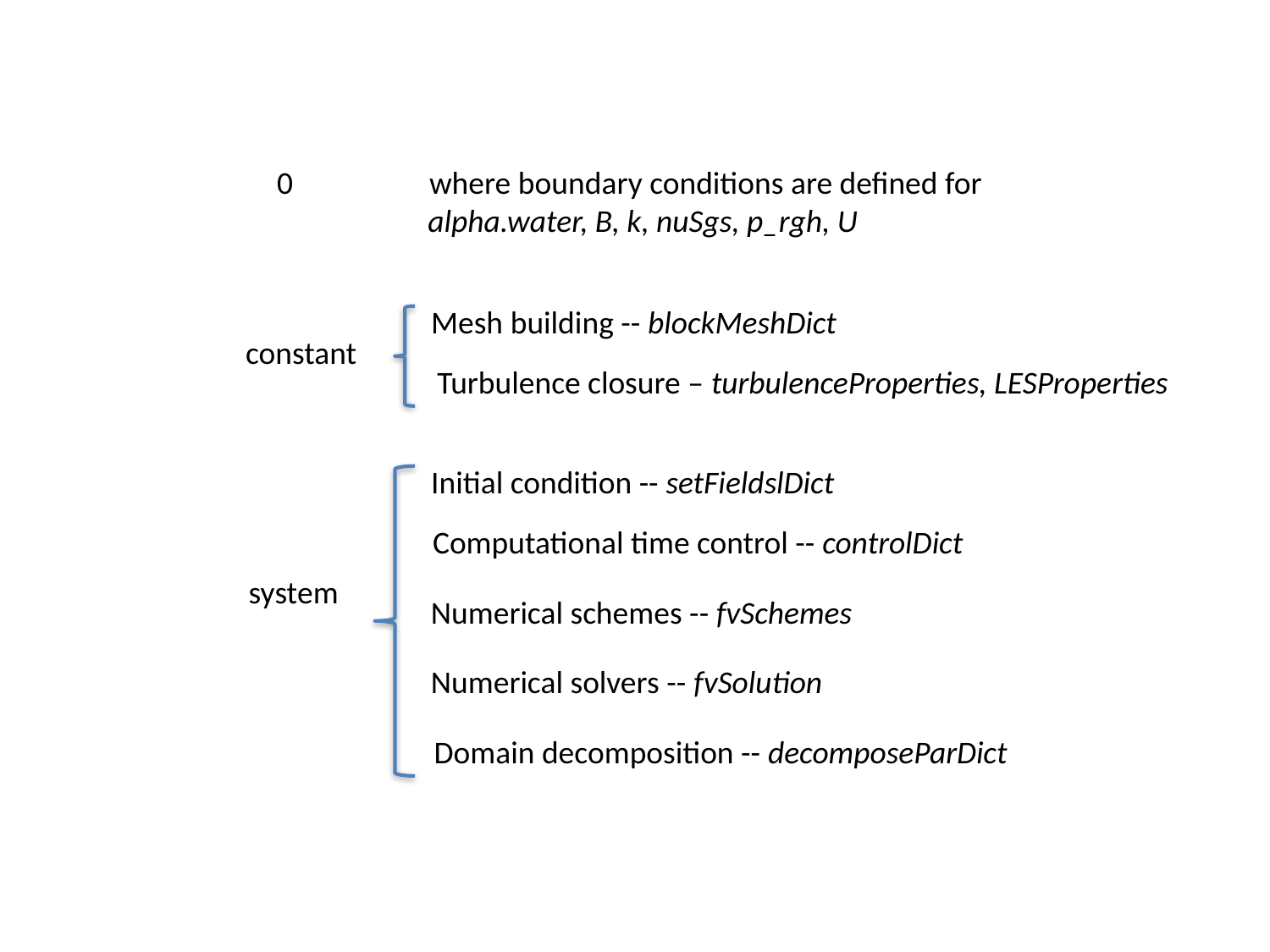

0                   where boundary conditions are defined for
                         alpha.water, B, k, nuSgs, p_rgh, U
Mesh building -- blockMeshDict

constant
Turbulence closure – turbulenceProperties, LESProperties
Initial condition -- setFieldslDict

Computational time control -- controlDict
system
Numerical schemes -- fvSchemes
Numerical solvers -- fvSolution
Domain decomposition -- decomposeParDict